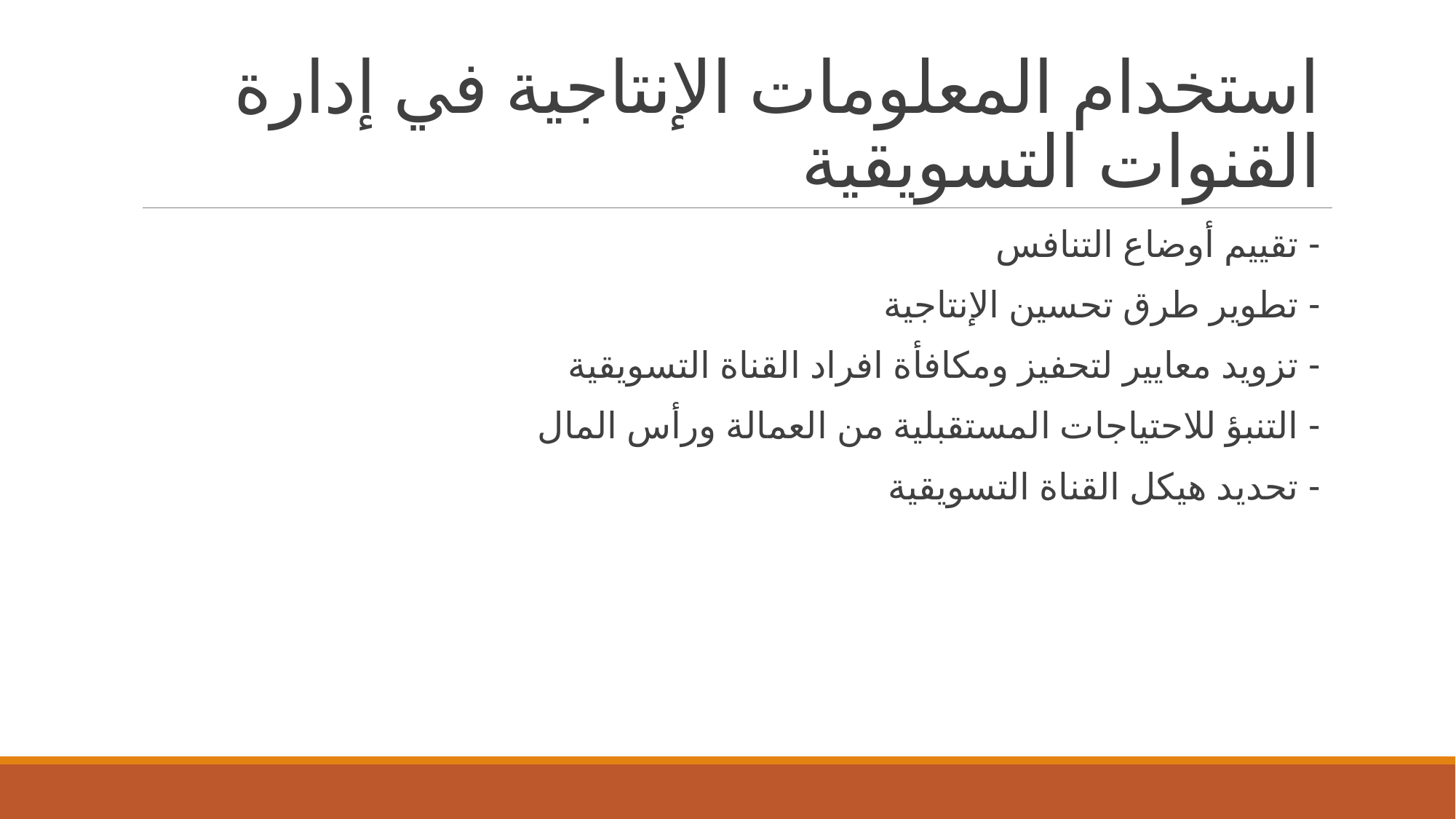

# استخدام المعلومات الإنتاجية في إدارة القنوات التسويقية
- تقييم أوضاع التنافس
- تطوير طرق تحسين الإنتاجية
- تزويد معايير لتحفيز ومكافأة افراد القناة التسويقية
- التنبؤ للاحتياجات المستقبلية من العمالة ورأس المال
- تحديد هيكل القناة التسويقية